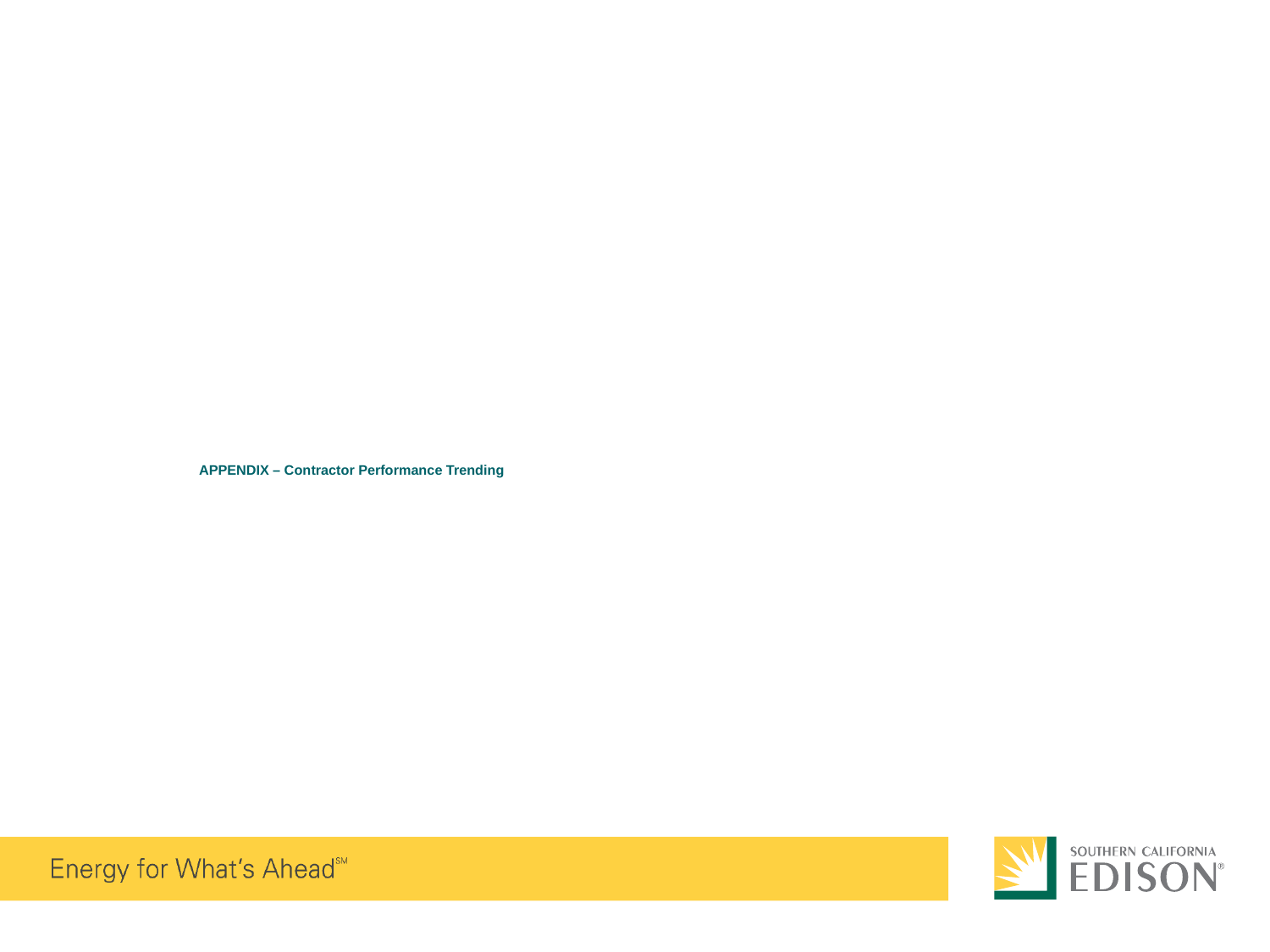

overall_0_132149625091576866 columns_1_132149625091576866
# APPENDIX – Contractor Performance Trending